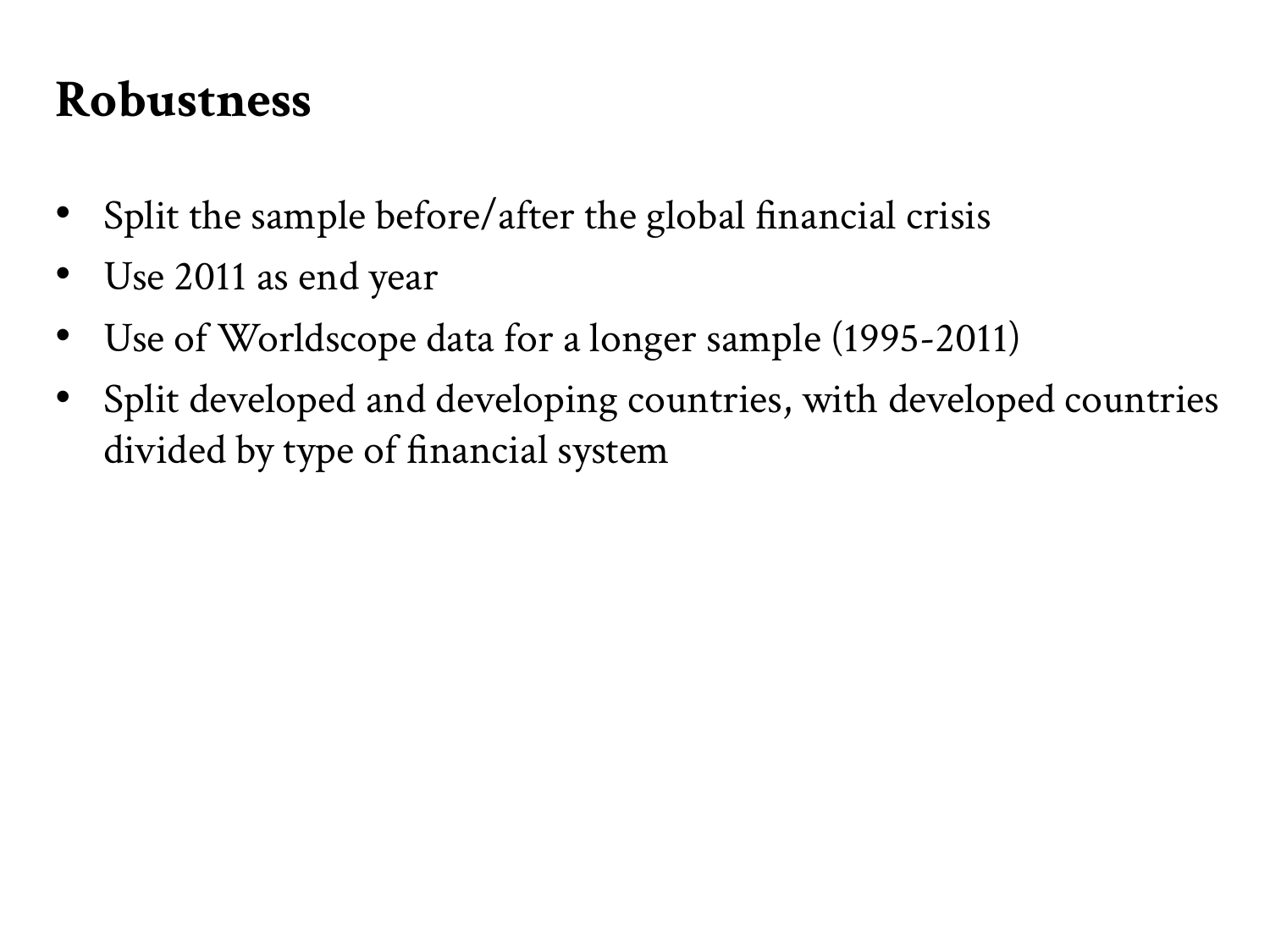

# Robustness
Split the sample before/after the global financial crisis
Use 2011 as end year
Use of Worldscope data for a longer sample (1995-2011)
Split developed and developing countries, with developed countries divided by type of financial system